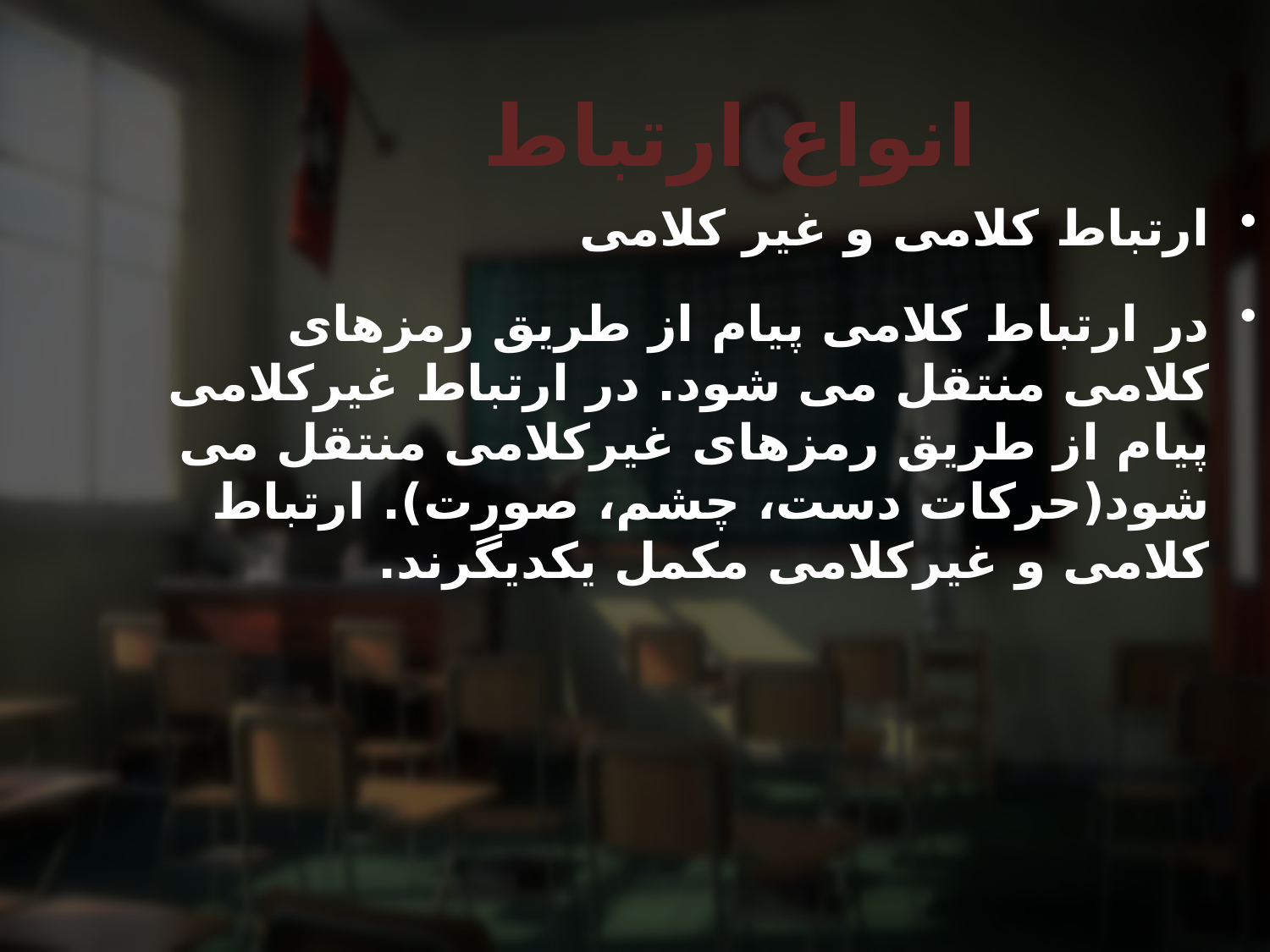

انواع ارتباط
ارتباط کلامی و غیر کلامی
در ارتباط کلامی پیام از طریق رمزهای کلامی منتقل می شود. در ارتباط غیرکلامی پیام از طریق رمزهای غیرکلامی منتقل می شود(حرکات دست، چشم، صورت). ارتباط کلامی و غیرکلامی مکمل یکدیگرند.